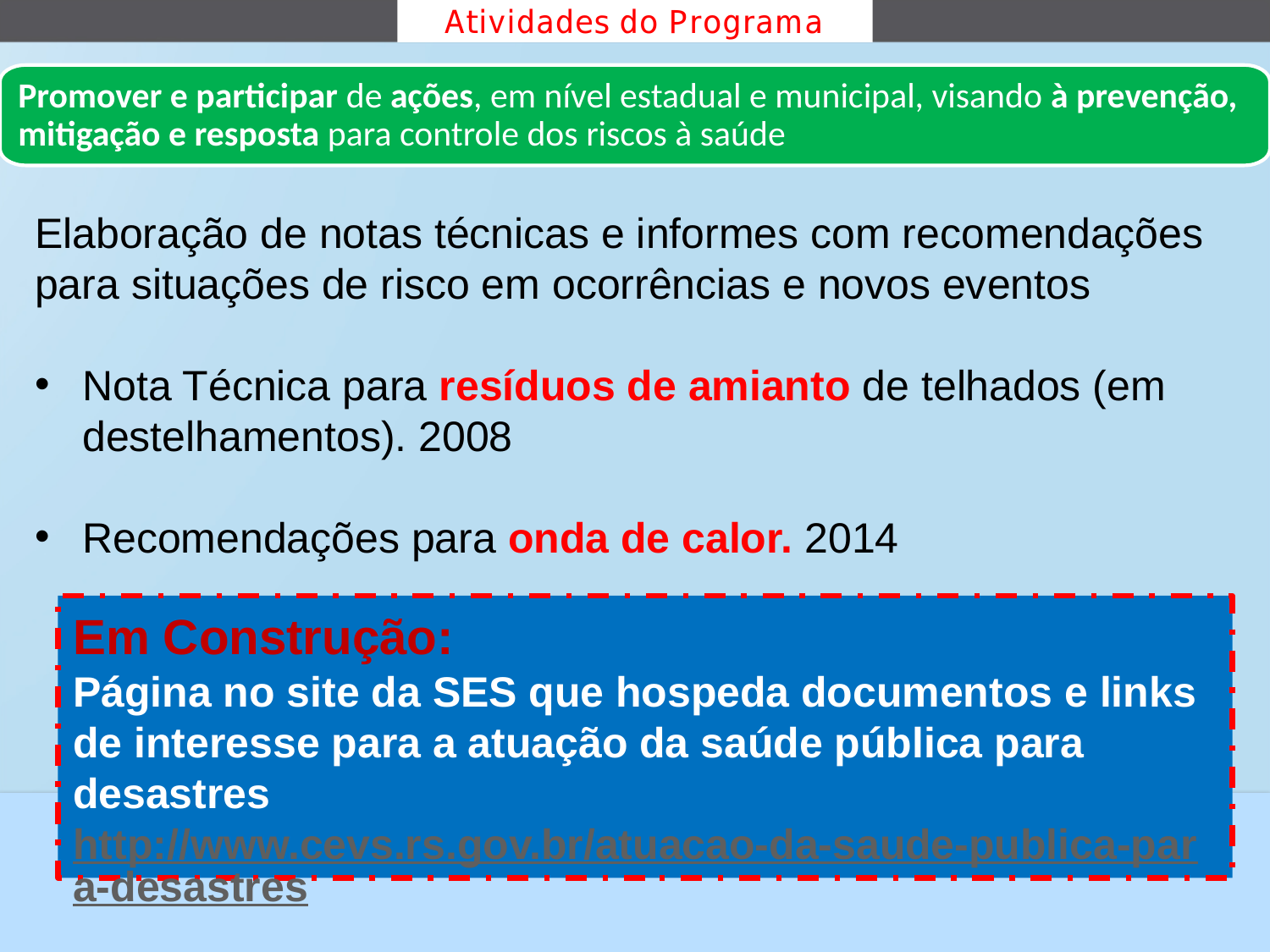

Atividades do Programa
Promover e participar de ações, em nível estadual e municipal, visando à prevenção, mitigação e resposta para controle dos riscos à saúde

Elaboração de notas técnicas e informes com recomendações para situações de risco em ocorrências e novos eventos

Nota Técnica para resíduos de amianto de telhados (em destelhamentos). 2008

Recomendações para onda de calor. 2014
Em Construção:
Página no site da SES que hospeda documentos e links de interesse para a atuação da saúde pública para desastres
http://www.cevs.rs.gov.br/atuacao-da-saude-publica-para-desastres